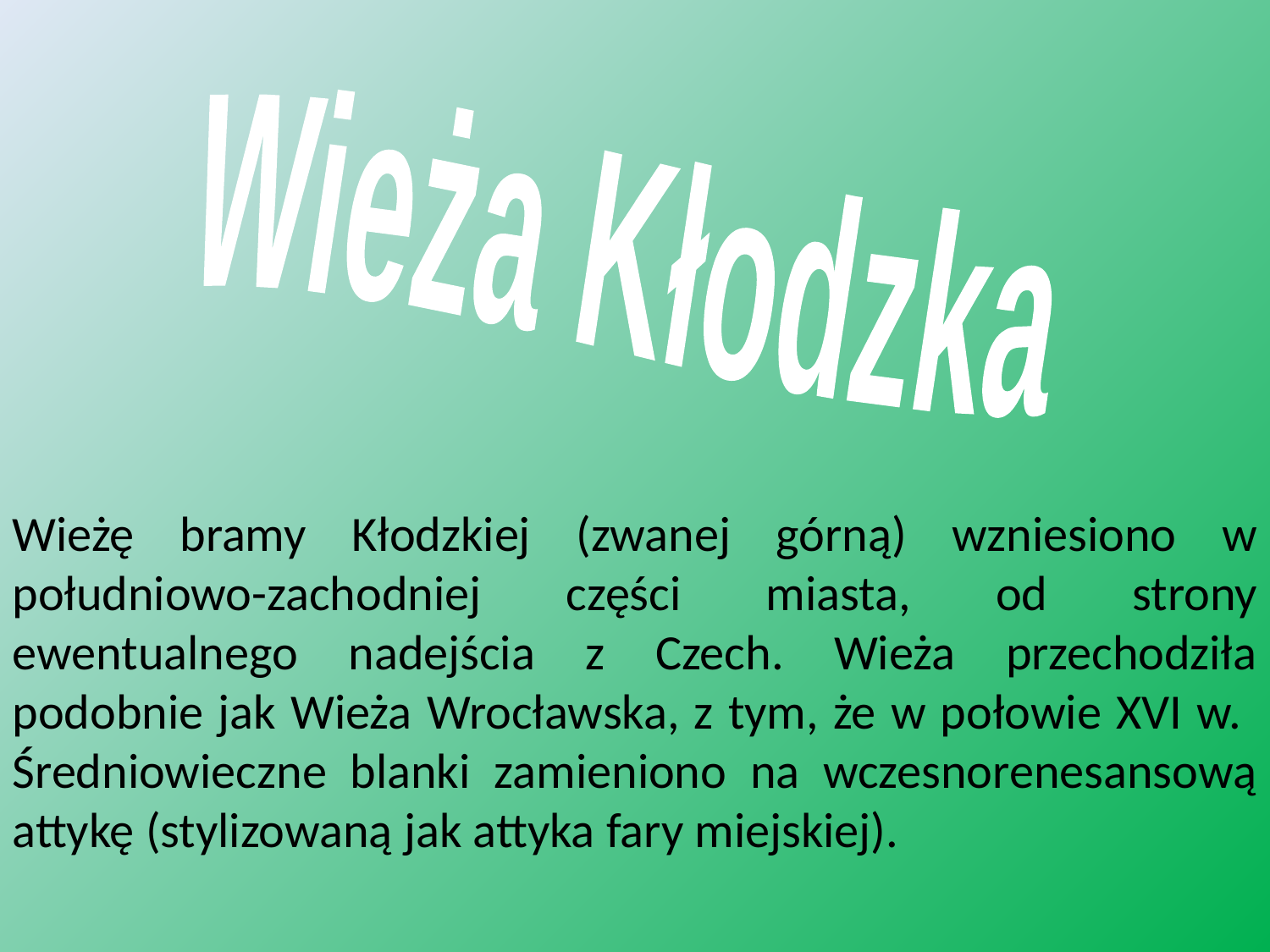

Wieża Kłodzka
Wieżę bramy Kłodzkiej (zwanej górną) wzniesiono w południowo-zachodniej części miasta, od strony ewentualnego nadejścia z Czech. Wieża przechodziła podobnie jak Wieża Wrocławska, z tym, że w połowie XVI w.  Średniowieczne blanki zamieniono na wczesnorenesansową attykę (stylizowaną jak attyka fary miejskiej).